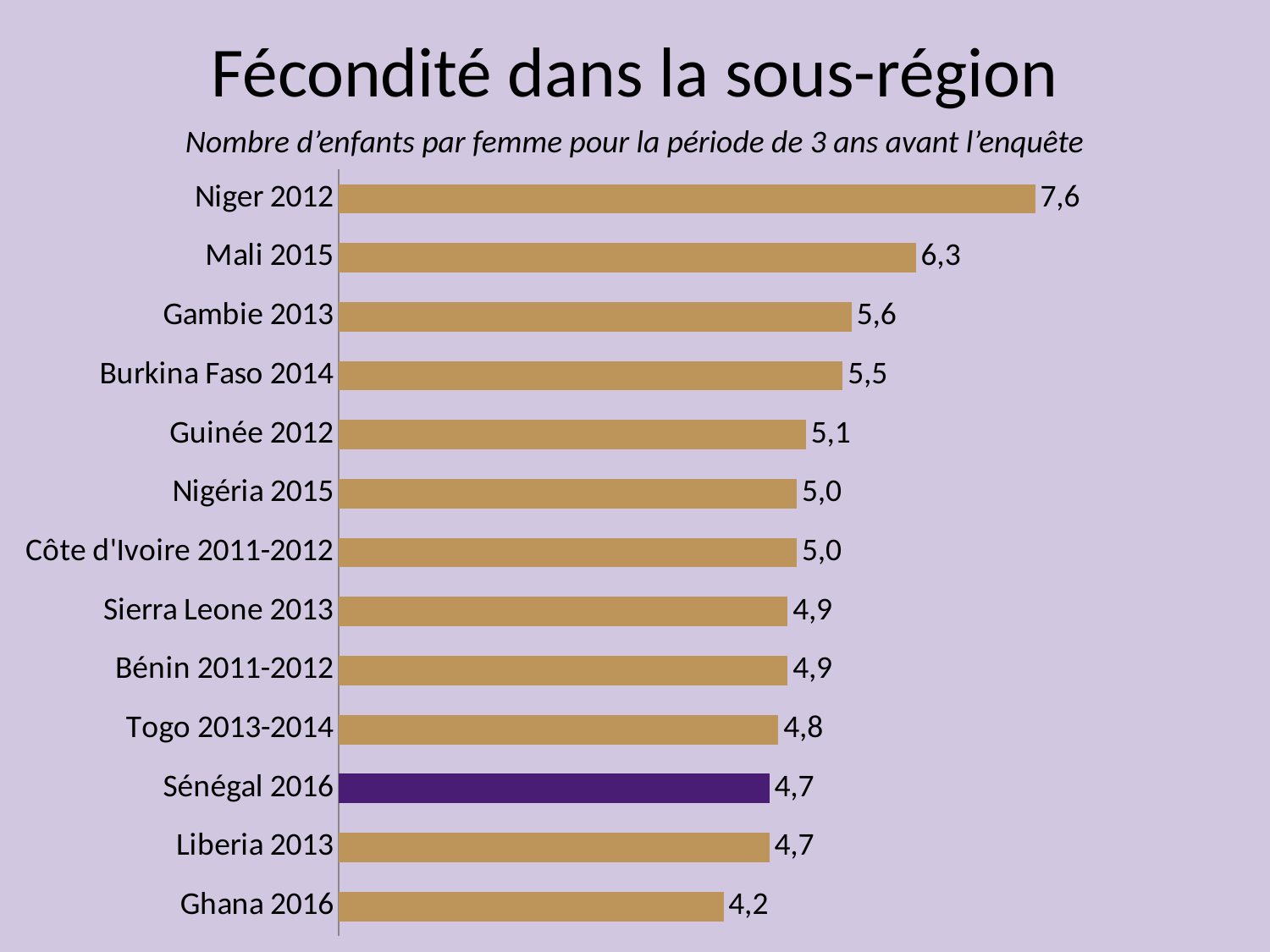

Fécondité dans la sous-région
Nombre d’enfants par femme pour la période de 3 ans avant l’enquête

### Chart

| Category | Column1 |
|---|---|
| Ghana 2016 | 4.2 |
| Liberia 2013 | 4.7 |
| Sénégal 2016 | 4.7 |
| Togo 2013-2014 | 4.8 |
| Bénin 2011-2012 | 4.9 |
| Sierra Leone 2013 | 4.9 |
| Côte d'Ivoire 2011-2012 | 5.0 |
| Nigéria 2015 | 5.0 |
| Guinée 2012 | 5.1 |
| Burkina Faso 2014 | 5.5 |
| Gambie 2013 | 5.6 |
| Mali 2015 | 6.3 |
| Niger 2012 | 7.6 |